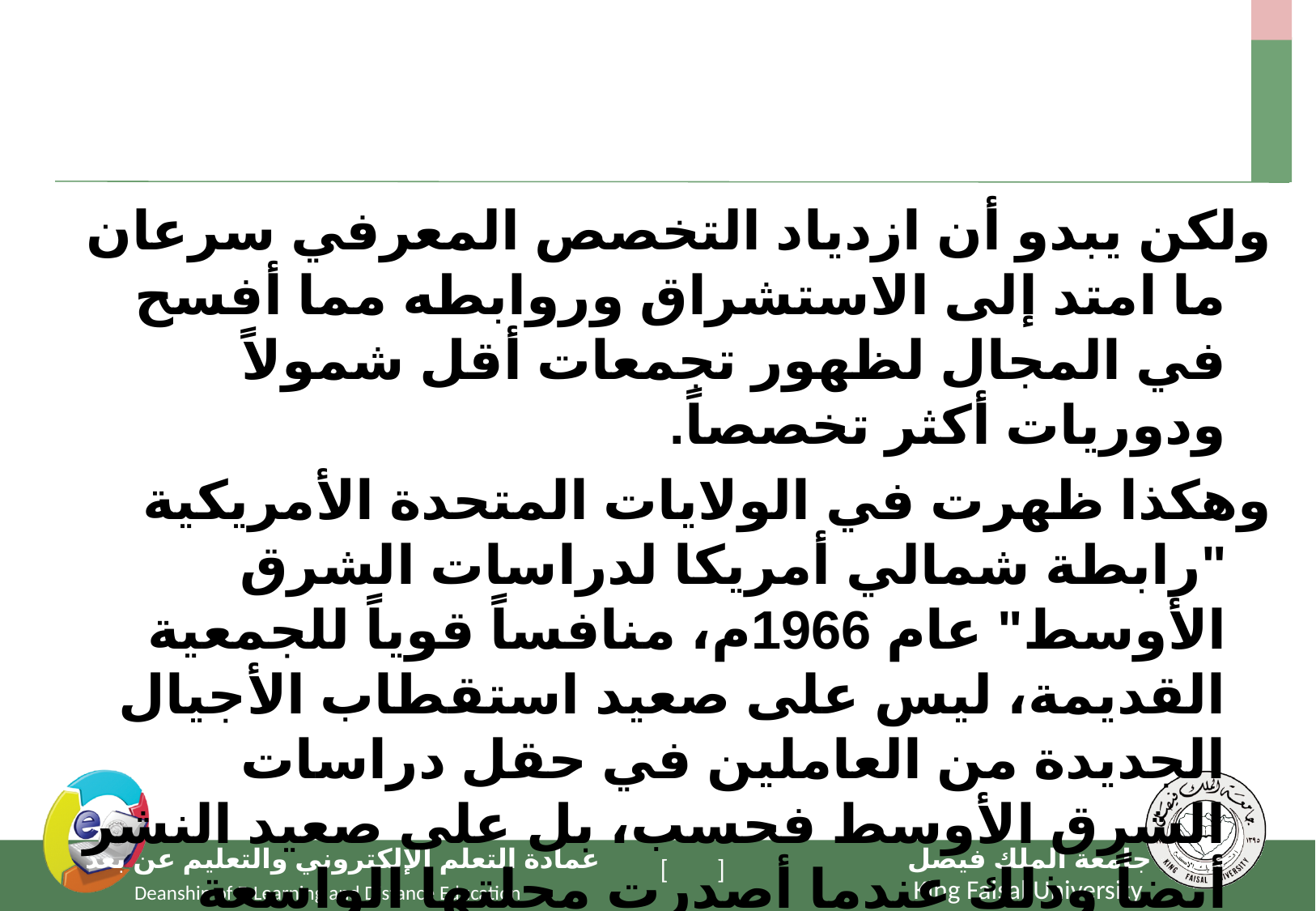

#
ولكن يبدو أن ازدياد التخصص المعرفي سرعان ما امتد إلى الاستشراق وروابطه مما أفسح في المجال لظهور تجمعات أقل شمولاً ودوريات أكثر تخصصاً.
وهكذا ظهرت في الولايات المتحدة الأمريكية "رابطة شمالي أمريكا لدراسات الشرق الأوسط" عام 1966م، منافساً قوياً للجمعية القديمة، ليس على صعيد استقطاب الأجيال الجديدة من العاملين في حقل دراسات الشرق الأوسط فحسب، بل على صعيد النشر أيضاً وذلك عندما أصدرت مجلتها الواسعة الانتشار "المجلة الدولية لدراسات الشرق الأوسط" عام 1970، التي تتولى طباعتها وتوزيعها مطبعة جامعة كمبردج المشهورة، ولها نشرتها نصف السنوية أيضاً.